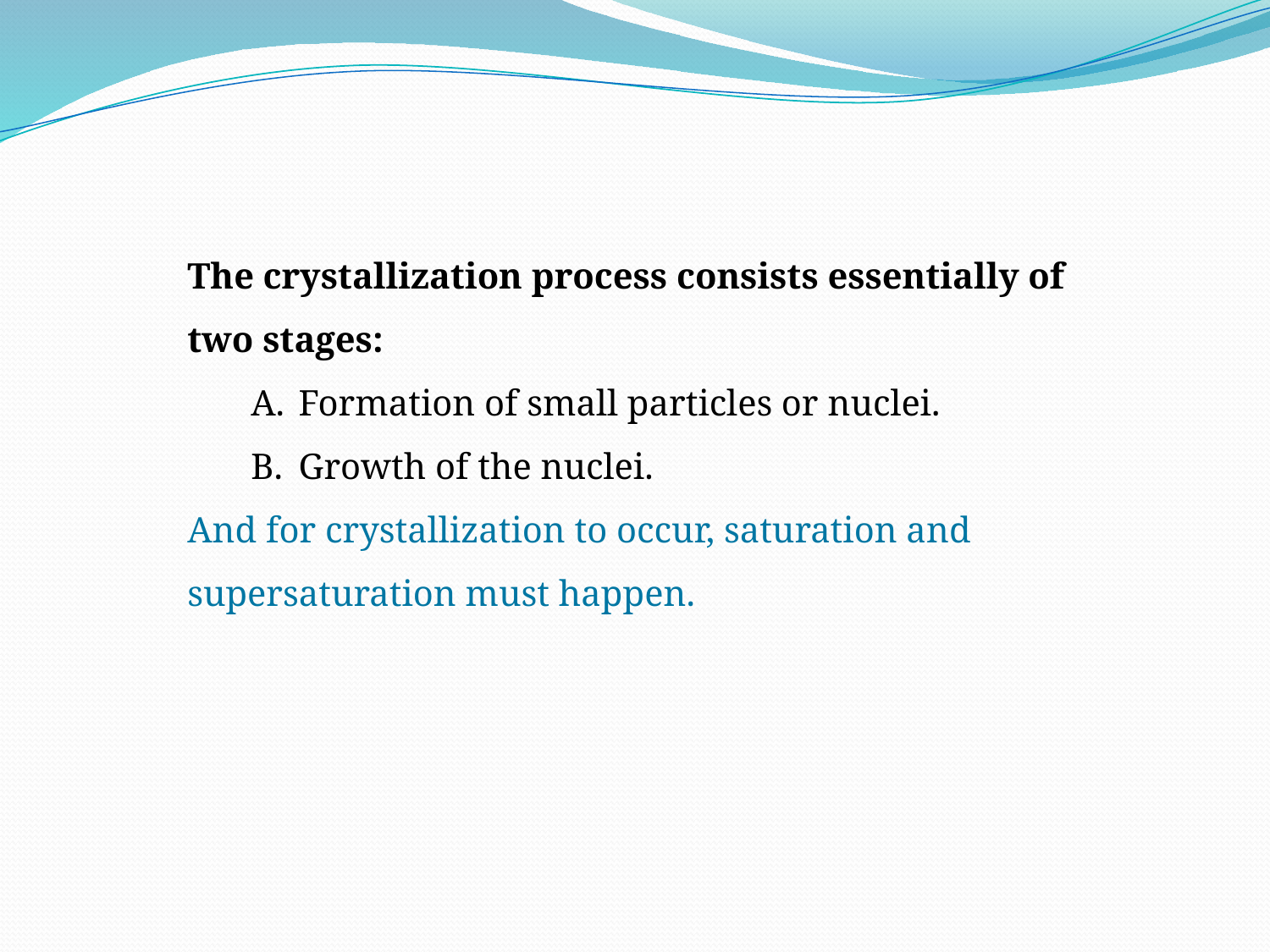

The crystallization process consists essentially of two stages:
Formation of small particles or nuclei.
Growth of the nuclei.
And for crystallization to occur, saturation and supersaturation must happen.